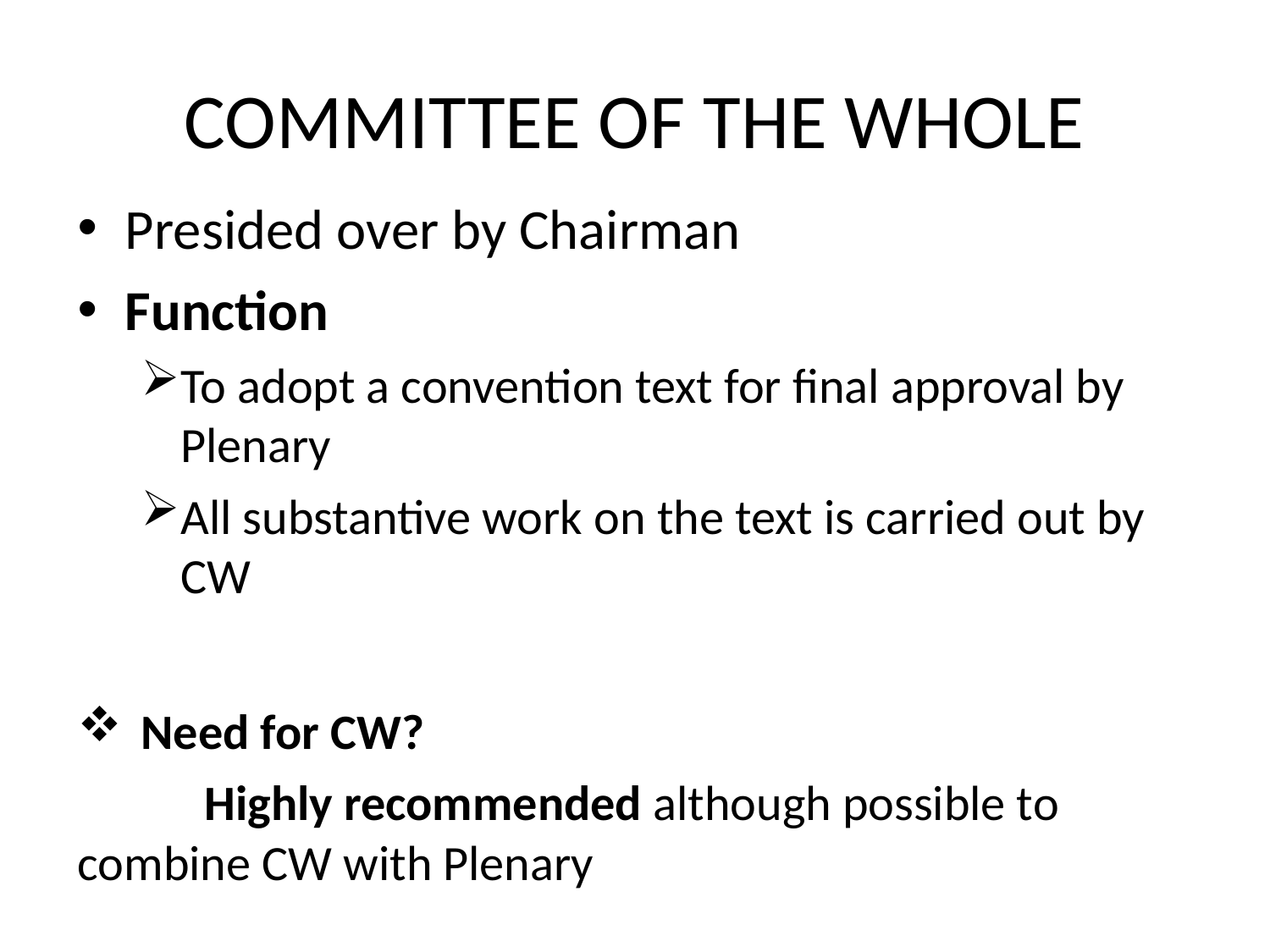

# COMMITTEE OF THE WHOLE
Presided over by Chairman
Function
To adopt a convention text for final approval by Plenary
All substantive work on the text is carried out by CW

Need for CW?
	Highly recommended although possible to 	combine CW with Plenary